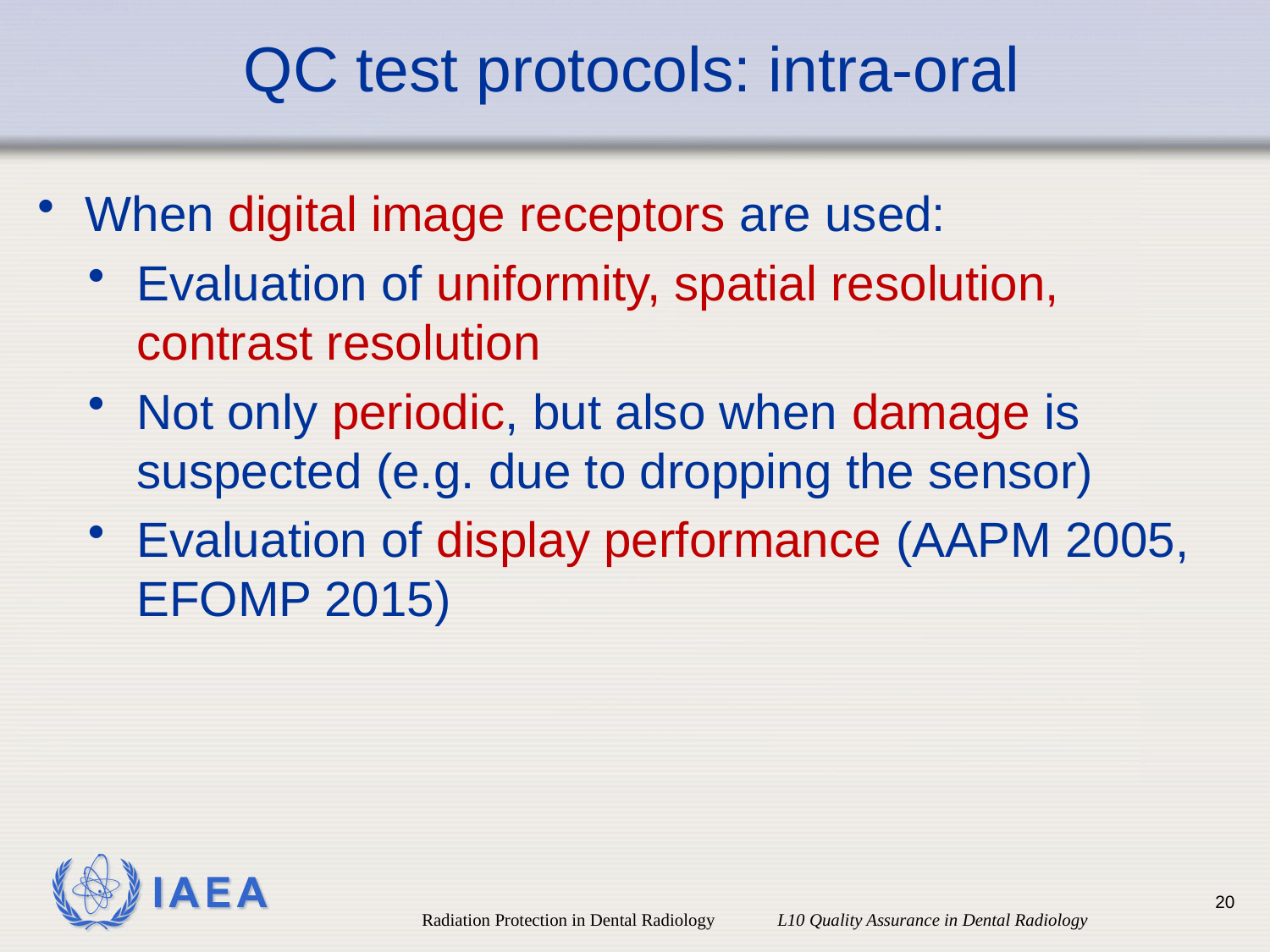

# QC test protocols: intra-oral
When digital image receptors are used:
Evaluation of uniformity, spatial resolution, contrast resolution
Not only periodic, but also when damage is suspected (e.g. due to dropping the sensor)
Evaluation of display performance (AAPM 2005, EFOMP 2015)

20
Radiation Protection in Dental Radiology              L10 Quality Assurance in Dental Radiology